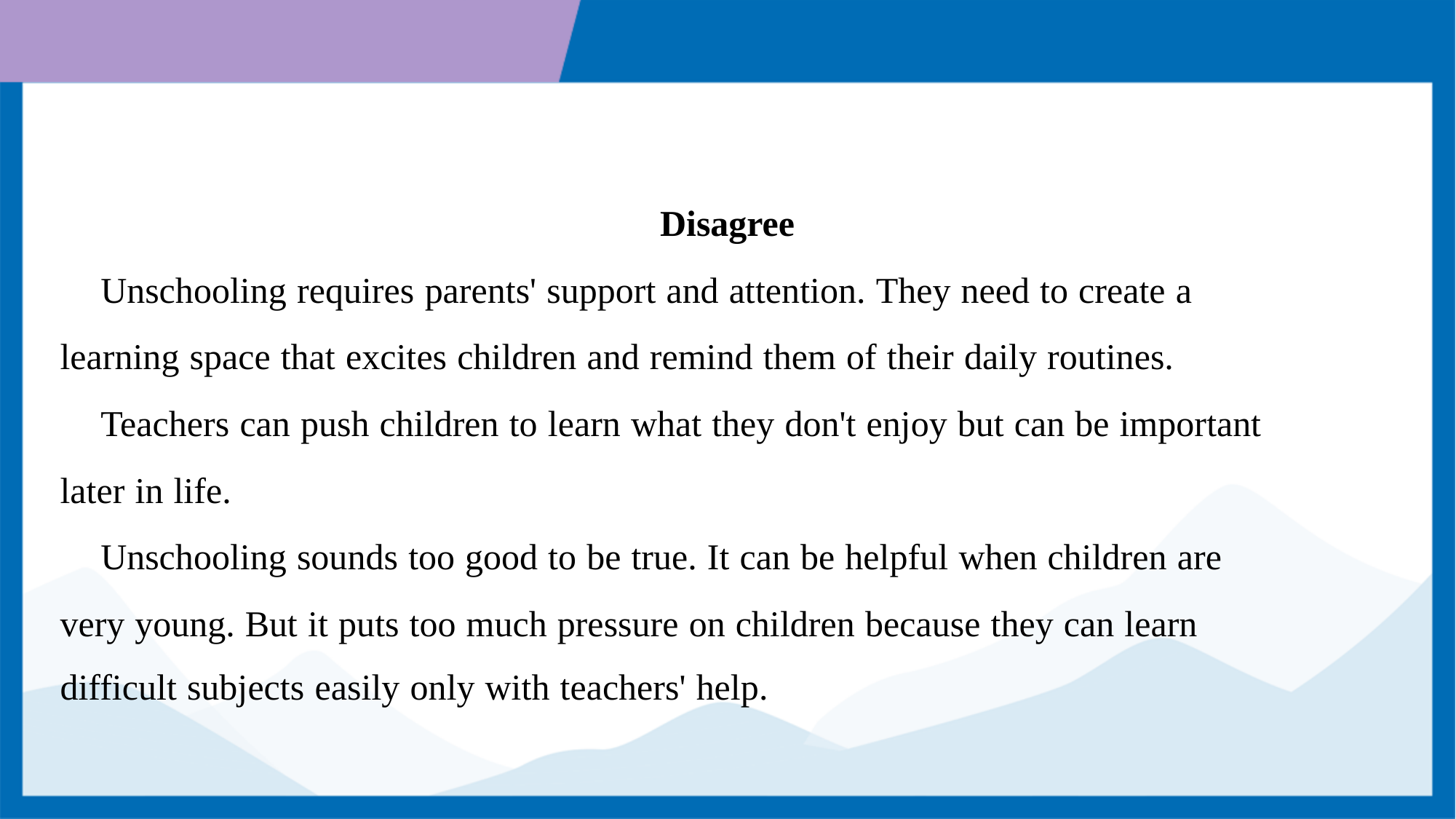

Disagree
    Unschooling requires parents' support and attention. They need to create a
learning space that excites children and remind them of their daily routines.
    Teachers can push children to learn what they don't enjoy but can be important
later in life.
    Unschooling sounds too good to be true. It can be helpful when children are
very young. But it puts too much pressure on children because they can learn
difficult subjects easily only with teachers' help.